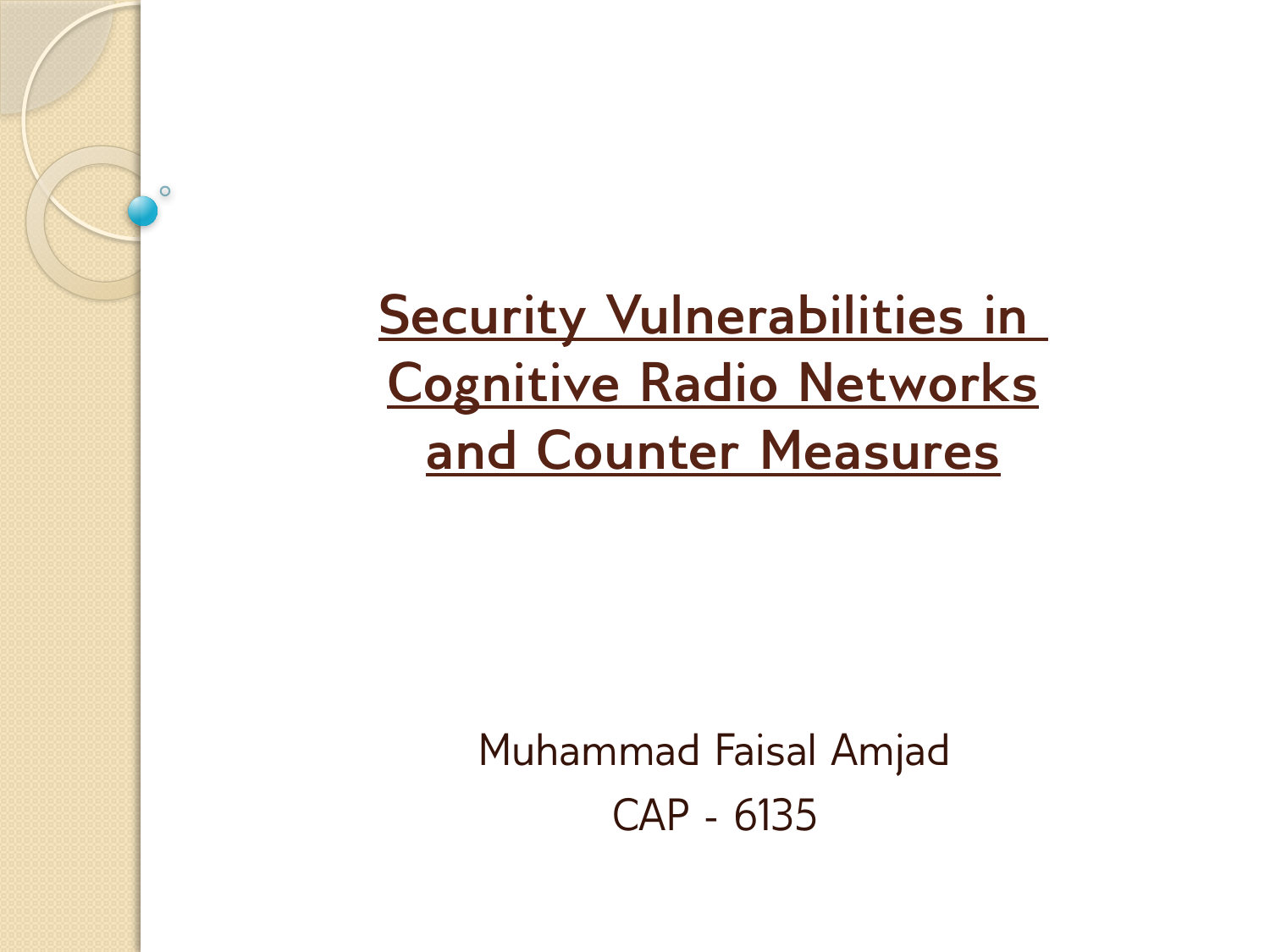

# Security Vulnerabilities in Cognitive Radio Networks and Counter Measures
Muhammad Faisal Amjad
CAP - 6135